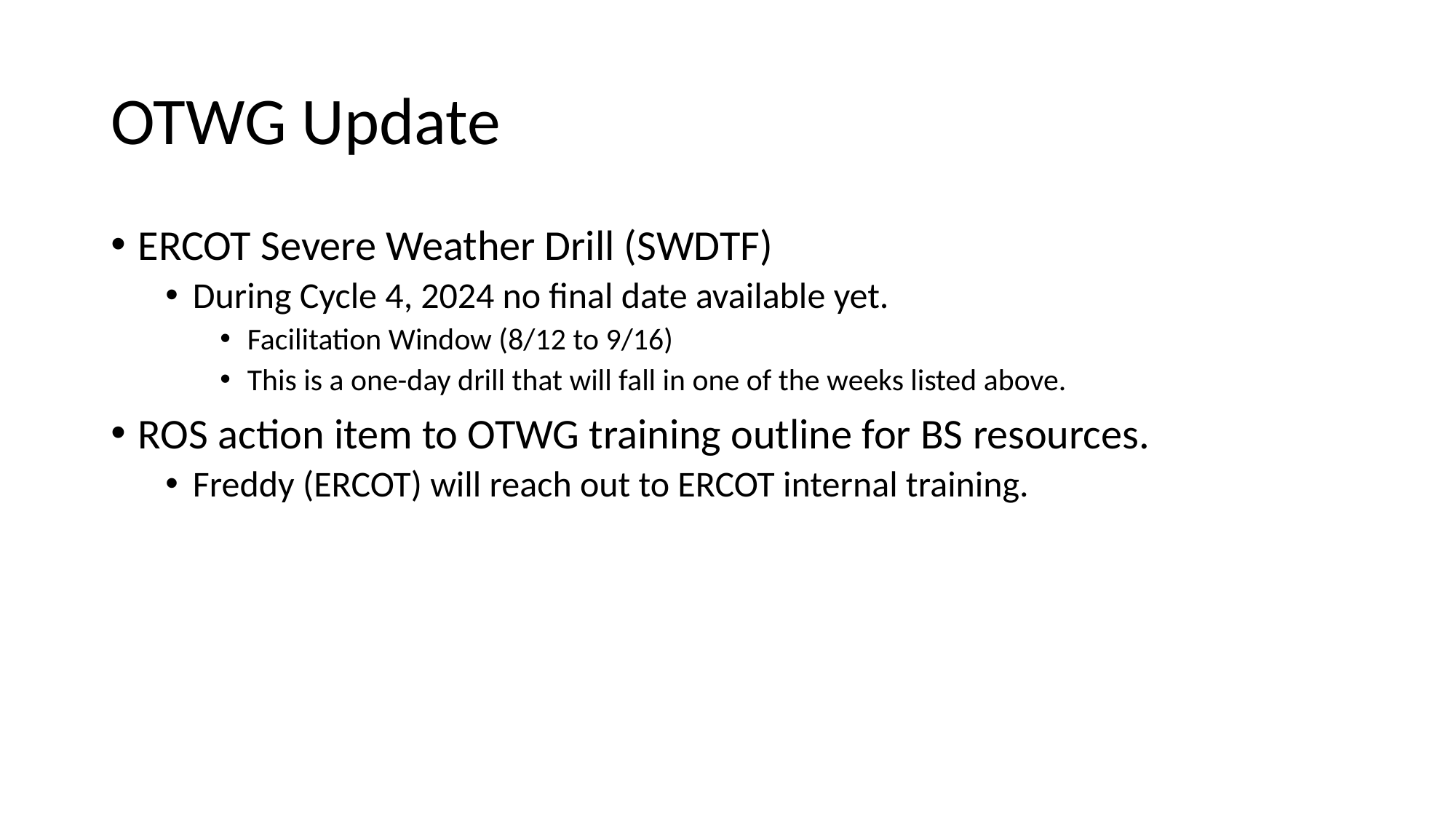

# OTWG Update
ERCOT Severe Weather Drill (SWDTF)
During Cycle 4, 2024 no final date available yet.
Facilitation Window (8/12 to 9/16)
This is a one-day drill that will fall in one of the weeks listed above.
ROS action item to OTWG training outline for BS resources.
Freddy (ERCOT) will reach out to ERCOT internal training.